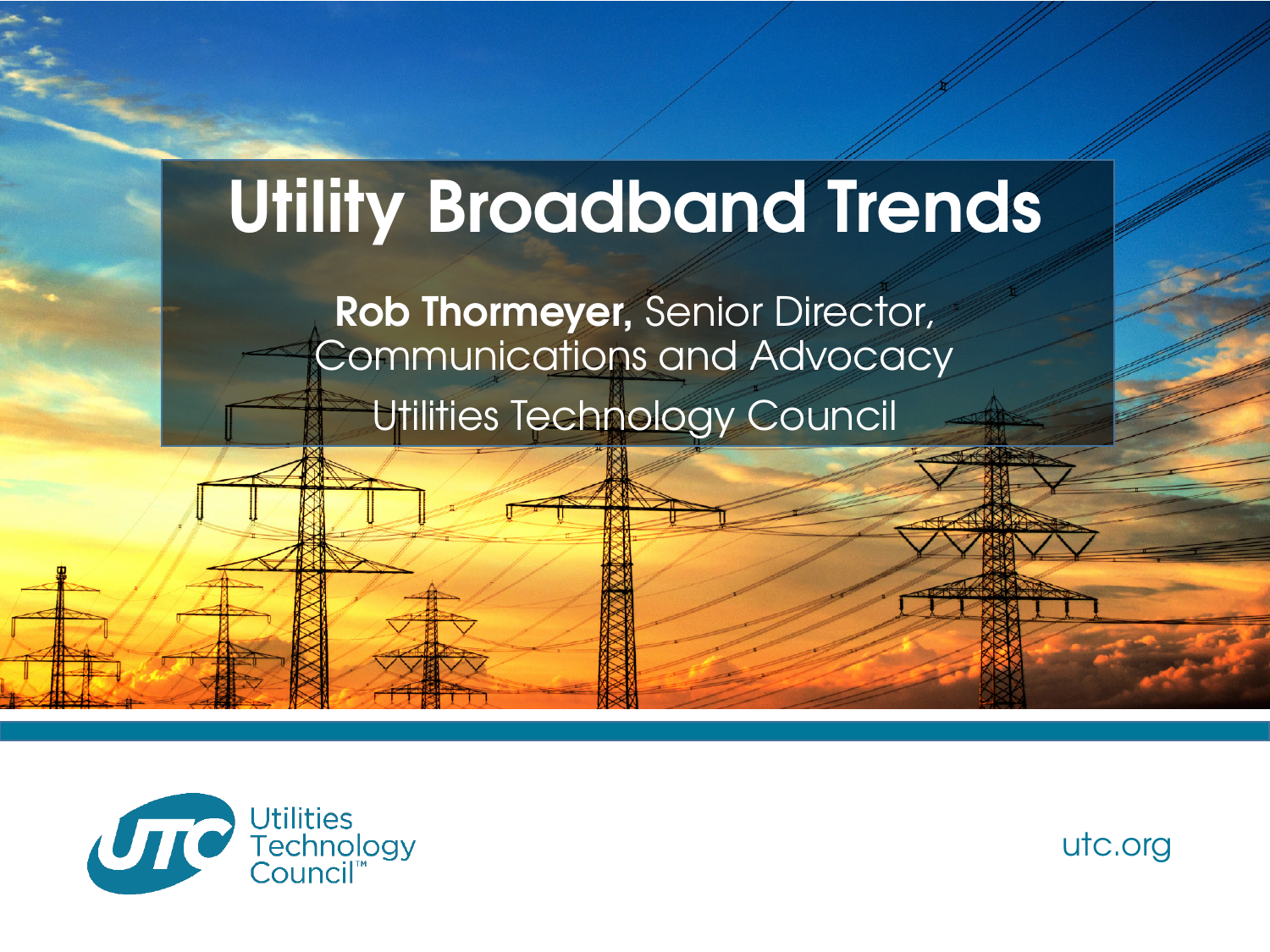

# Utility Broadband Trends
Rob Thormeyer, Senior Director, Communications and Advocacy
Utilities Technology Council